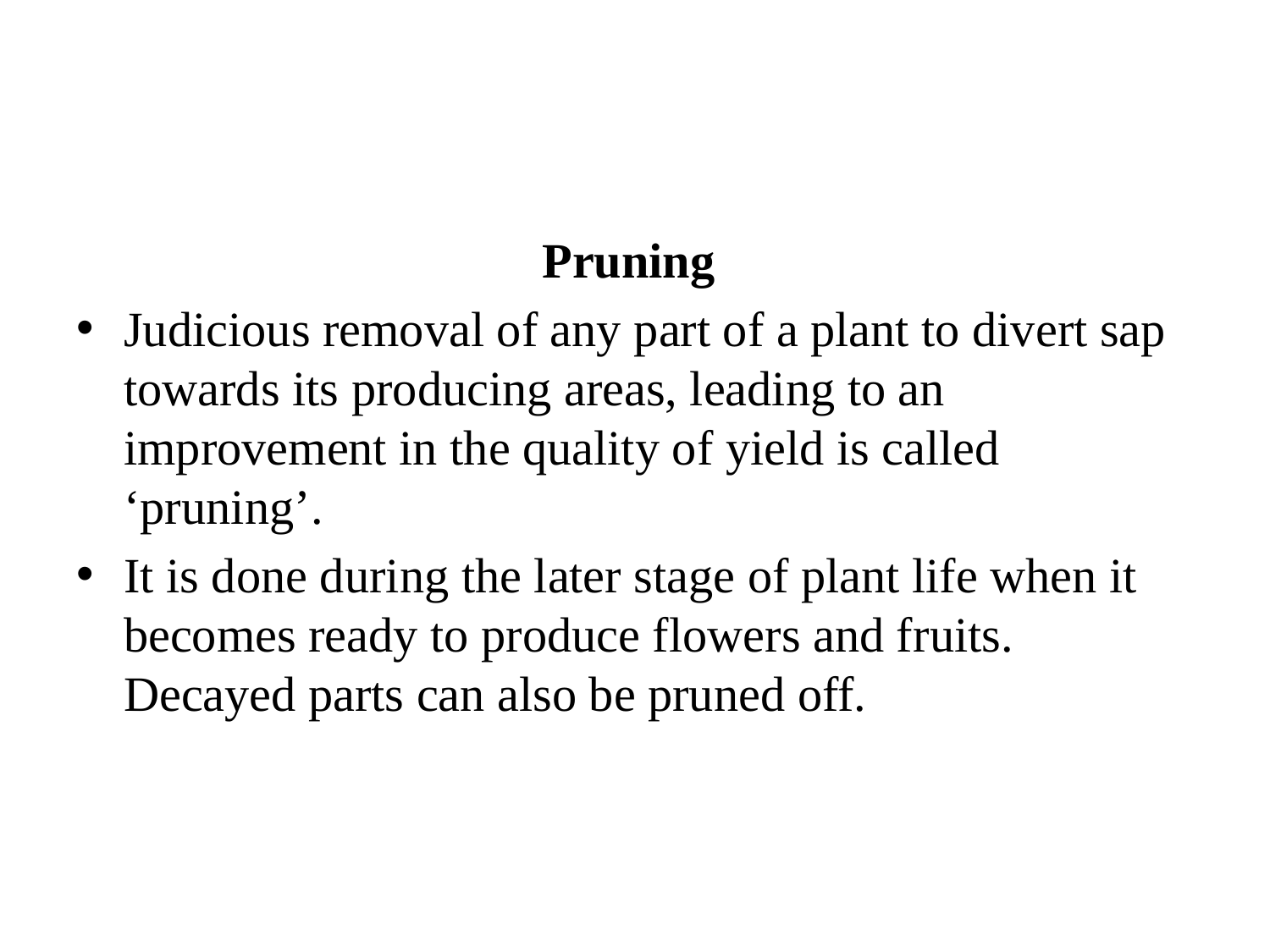

#
Pruning
Judicious removal of any part of a plant to divert sap towards its producing areas, leading to an improvement in the quality of yield is called ‘pruning’.
It is done during the later stage of plant life when it becomes ready to produce flowers and fruits. Decayed parts can also be pruned off.